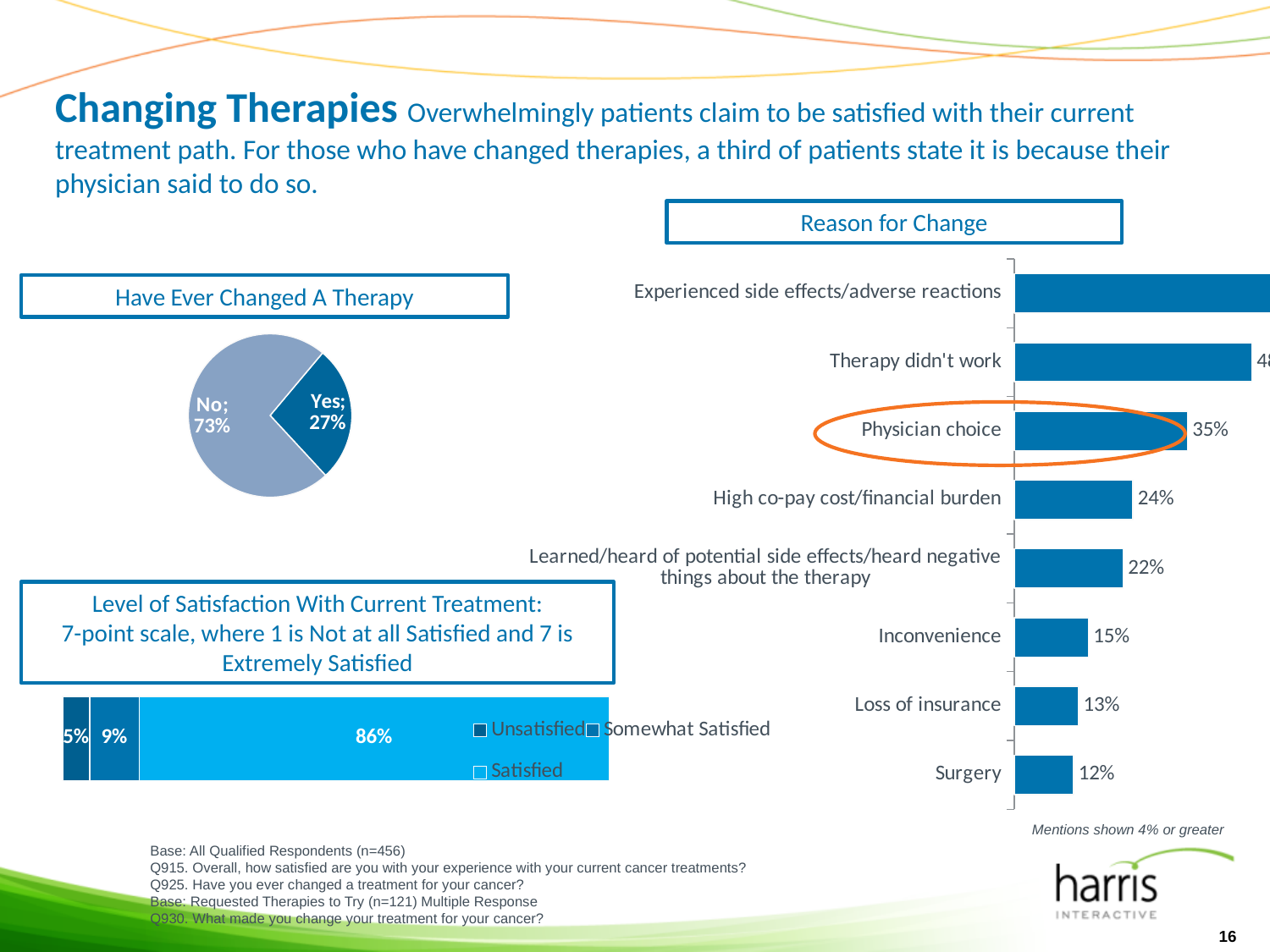

# Changing Therapies Overwhelmingly patients claim to be satisfied with their current treatment path. For those who have changed therapies, a third of patients state it is because their physician said to do so.
Reason for Change

### Chart

| Category | Total  |
|---|---|
| Experienced side effects/adverse reactions | 0.54 |
| Therapy didn't work | 0.4800000000000003 |
| Physician choice | 0.3500000000000003 |
| High co-pay cost/financial burden | 0.2400000000000002 |
| Learned/heard of potential side effects/heard negative things about the therapy | 0.22 |
| Inconvenience | 0.15000000000000024 |
| Loss of insurance | 0.13 |
| Surgery | 0.12000000000000002 |

### Chart

| Category | Melanoma |
|---|---|
| Yes | 0.27 |
| No | 0.7300000000000006 |
Have Ever Changed A Therapy

Level of Satisfaction With Current Treatment:
7-point scale, where 1 is Not at all Satisfied and 7 is Extremely Satisfied

### Chart

| Category | Unsatisfied | Somewhat Satisfied | Satisfied |
|---|---|---|---|
| Total | 0.05 | 0.09000000000000002 | 0.8600000000000004 |
Mentions shown 4% or greater
Base: All Qualified Respondents (n=456)
Q915. Overall, how satisfied are you with your experience with your current cancer treatments?
Q925. Have you ever changed a treatment for your cancer?
Base: Requested Therapies to Try (n=121) Multiple Response
Q930. What made you change your treatment for your cancer?
16